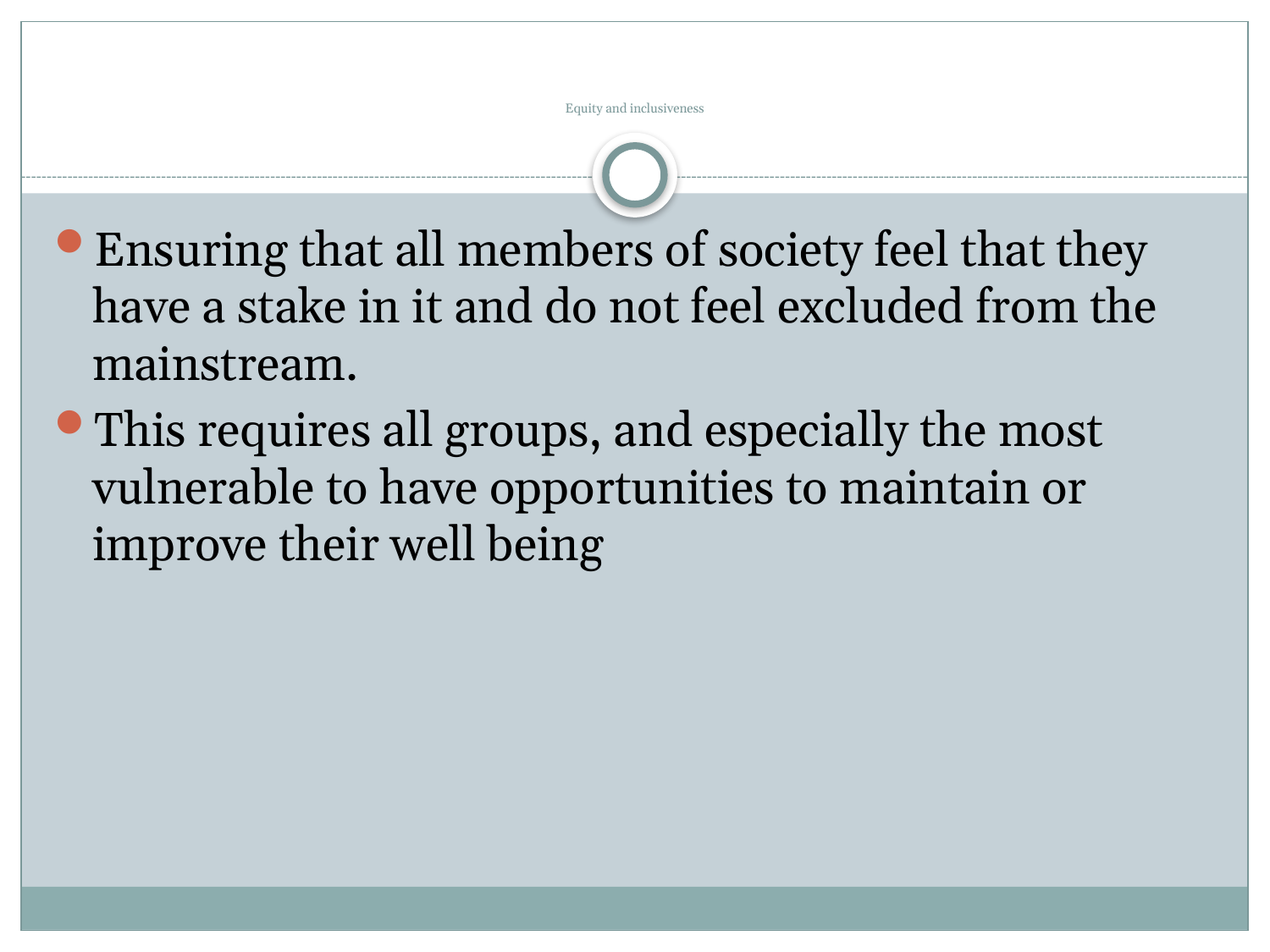

# Equity and inclusiveness
Ensuring that all members of society feel that they have a stake in it and do not feel excluded from the mainstream.
This requires all groups, and especially the most vulnerable to have opportunities to maintain or improve their well being